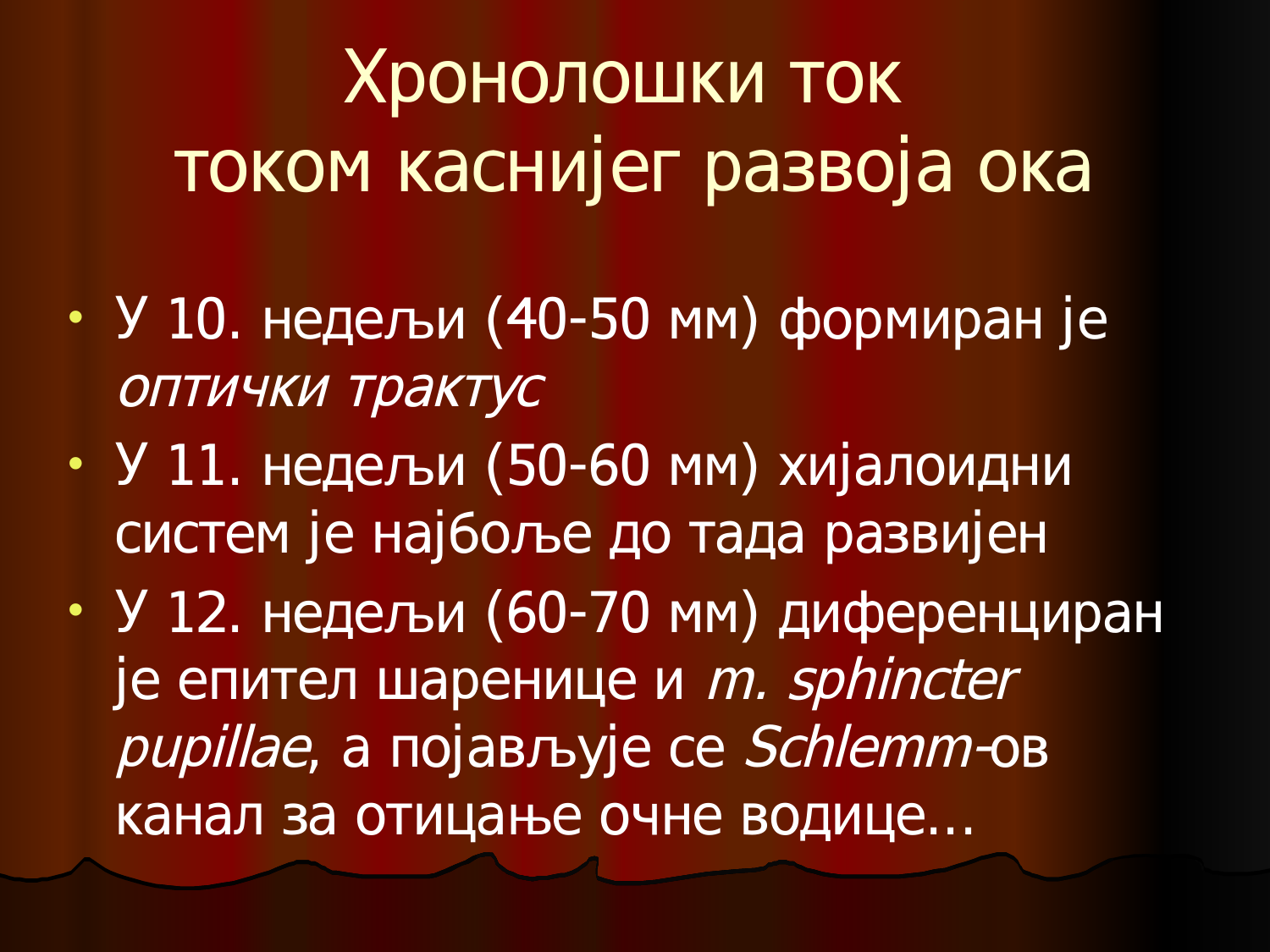

# Хронолошки ток током каснијег развоја ока
У 10. недељи (40-50 мм) формиран је оптички трактус
У 11. недељи (50-60 мм) хијалоидни систем је најбоље до тада развијен
У 12. недељи (60-70 мм) диференциран је епител шаренице и m. sphincter pupillae, а појављује се Schlemm-ов канал за отицање очне водице...